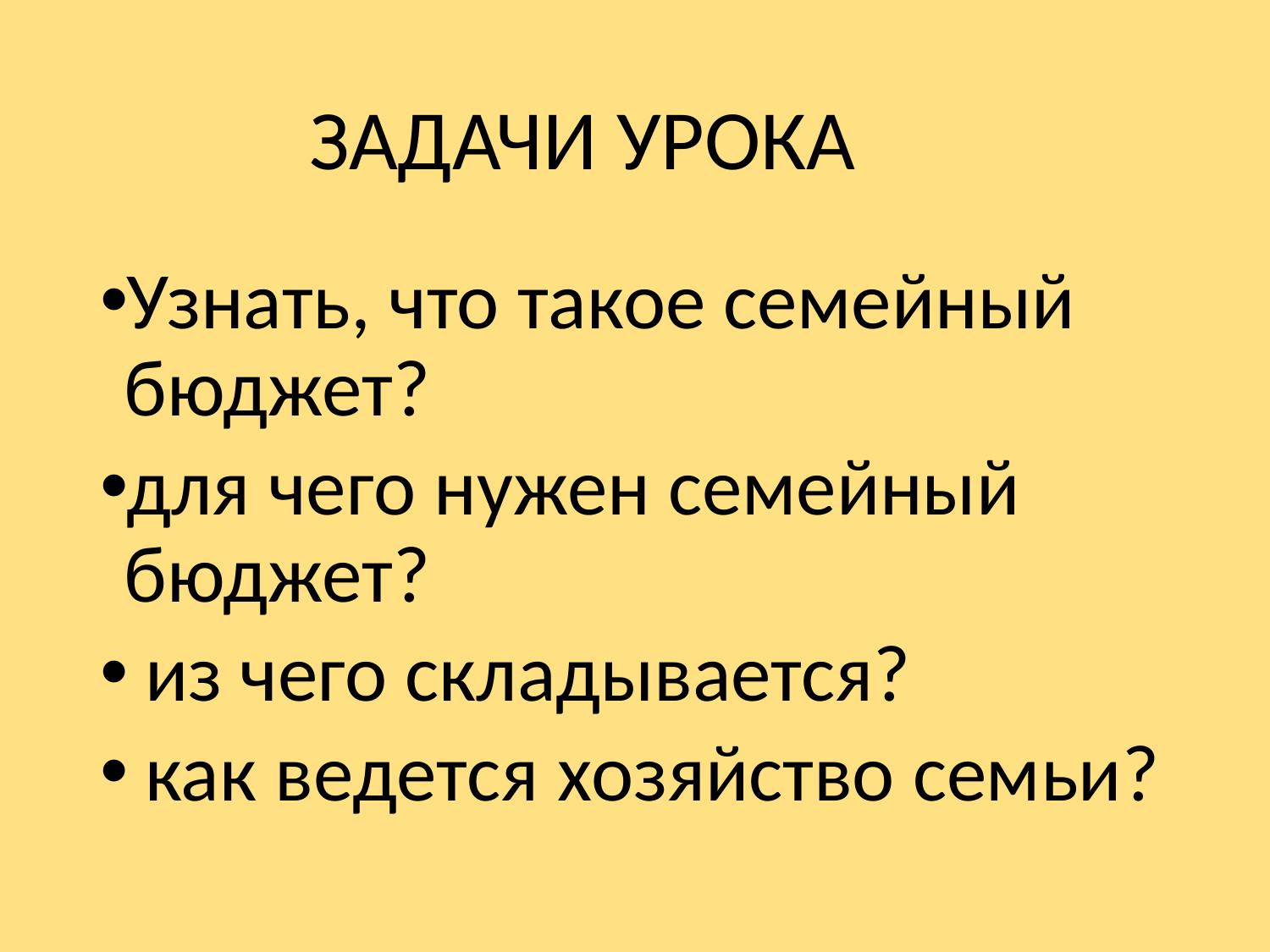

# ЗАДАЧИ УРОКА
Узнать, что такое семейный бюджет?
для чего нужен семейный бюджет?
 из чего складывается?
 как ведется хозяйство семьи?